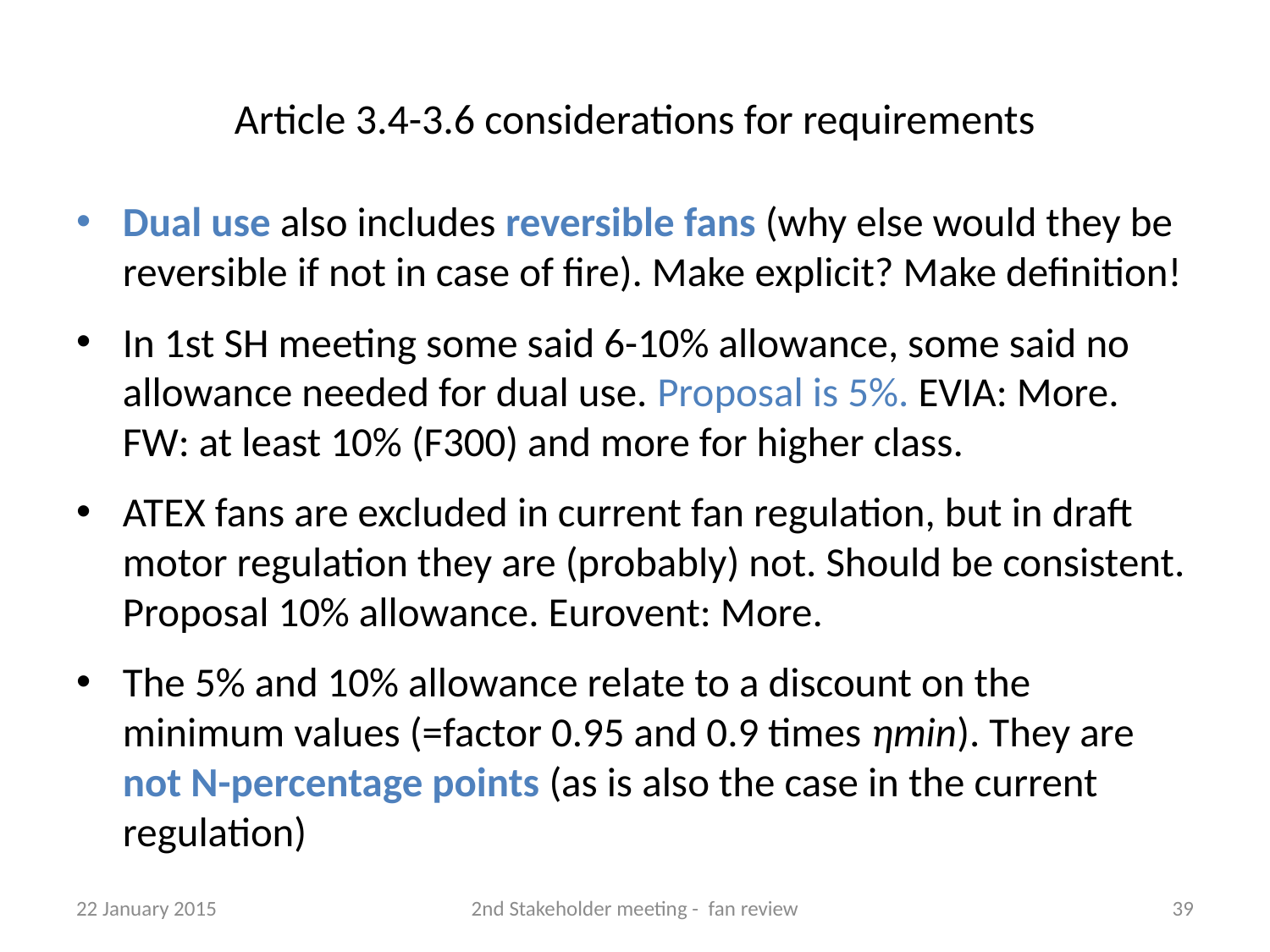

# Article 3.4-3.6 considerations for requirements
Dual use also includes reversible fans (why else would they be reversible if not in case of fire). Make explicit? Make definition!
In 1st SH meeting some said 6-10% allowance, some said no allowance needed for dual use. Proposal is 5%. EVIA: More. FW: at least 10% (F300) and more for higher class.
ATEX fans are excluded in current fan regulation, but in draft motor regulation they are (probably) not. Should be consistent. Proposal 10% allowance. Eurovent: More.
The 5% and 10% allowance relate to a discount on the minimum values (=factor 0.95 and 0.9 times ηmin). They are not N-percentage points (as is also the case in the current regulation)

22 January 2015
2nd Stakeholder meeting -  fan review
39